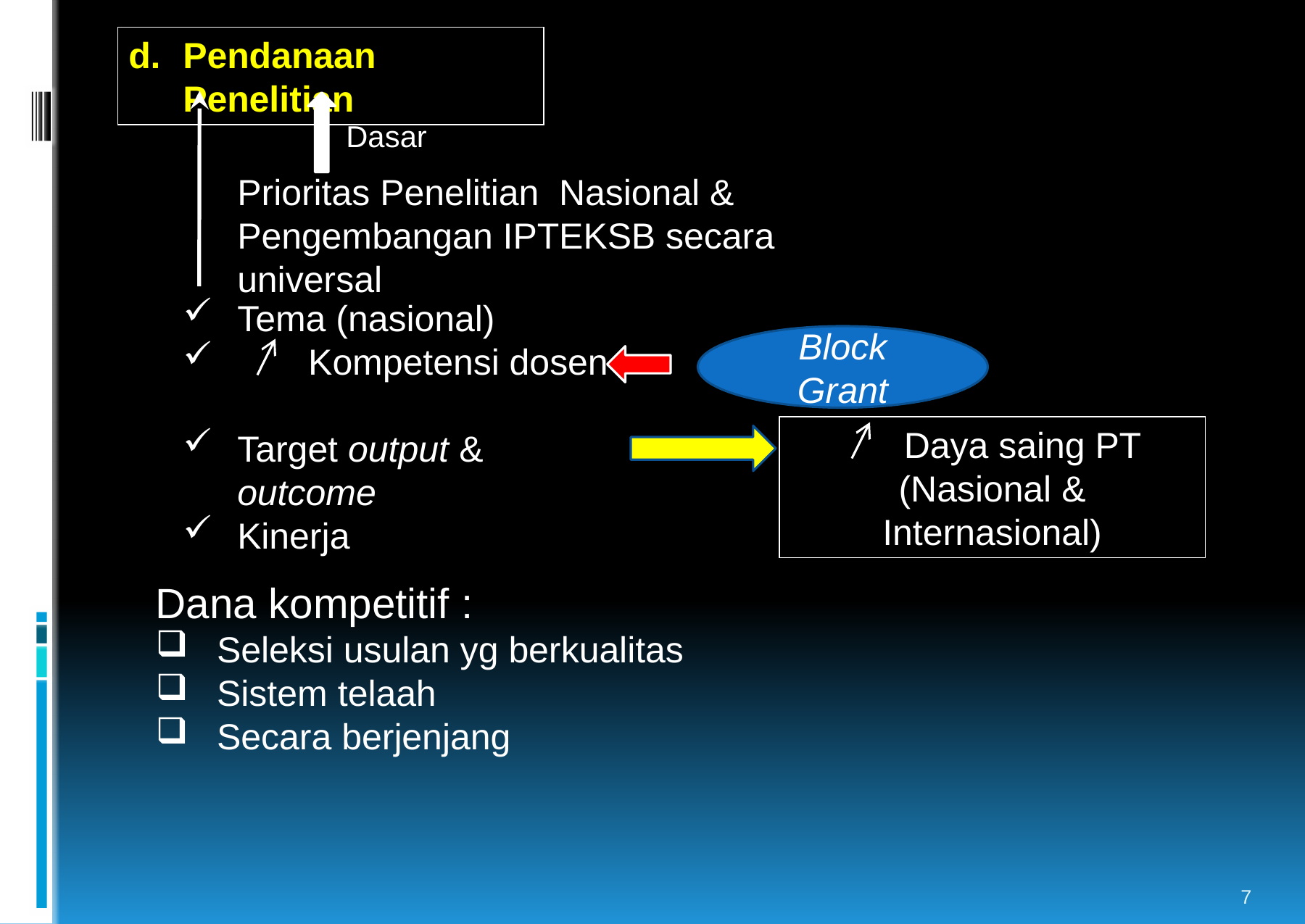

Pendanaan Penelitian

Dasar
Prioritas Penelitian  Nasional &
Pengembangan IPTEKSB secara universal
Tema (nasional)
       Kompetensi dosen

Target output & outcome
Kinerja
Block Grant

      Daya saing PT
(Nasional & Internasional)

Dana kompetitif :
Seleksi usulan yg berkualitas
Sistem telaah
Secara berjenjang
7